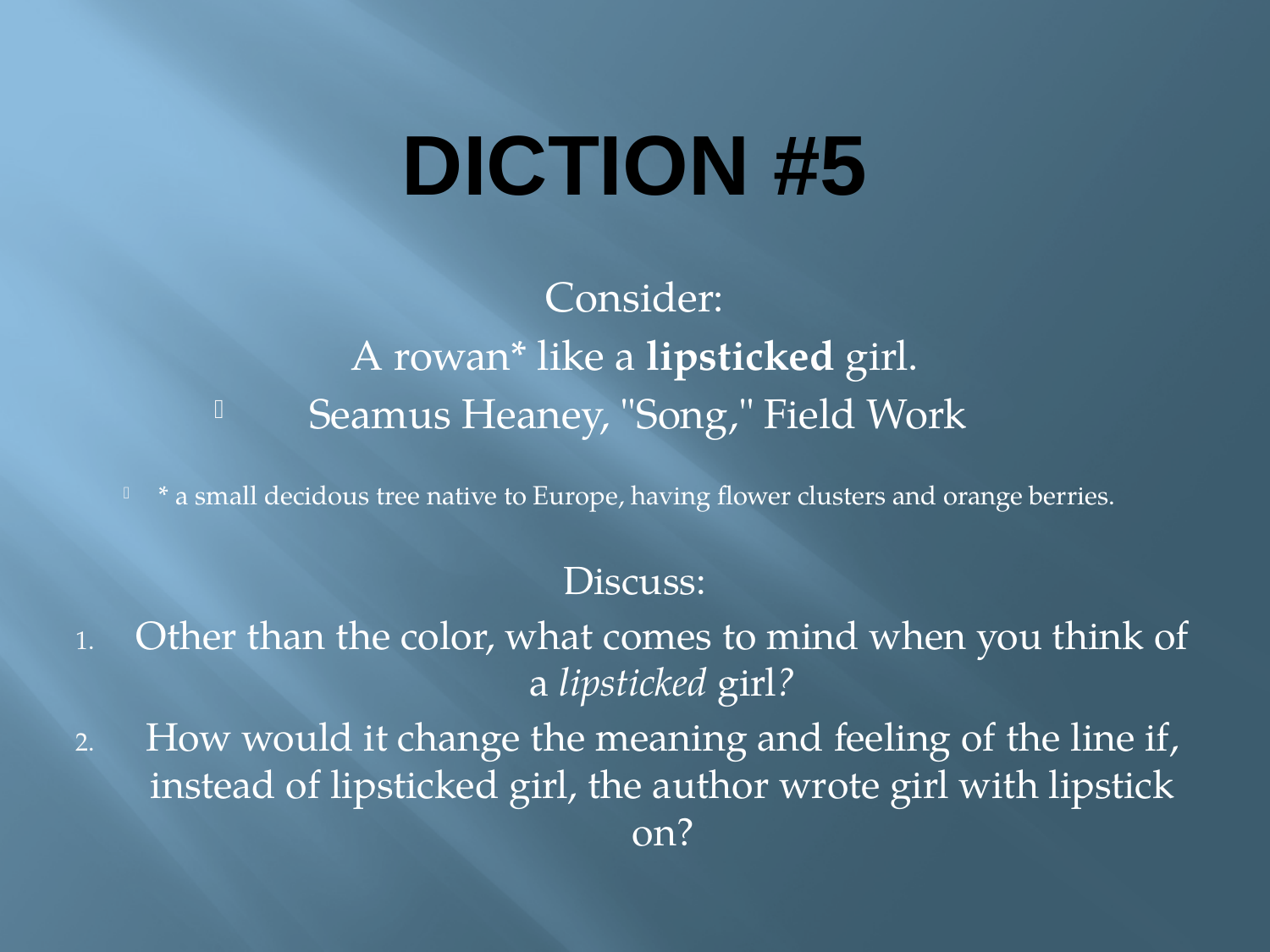

# Diction #5
Consider:
A rowan* like a lipsticked girl.
Seamus Heaney, "Song," Field Work

* a small decidous tree native to Europe, having flower clusters and orange berries.

Discuss:
Other than the color, what comes to mind when you think of a lipsticked girl?
How would it change the meaning and feeling of the line if, instead of lipsticked girl, the author wrote girl with lipstick on?